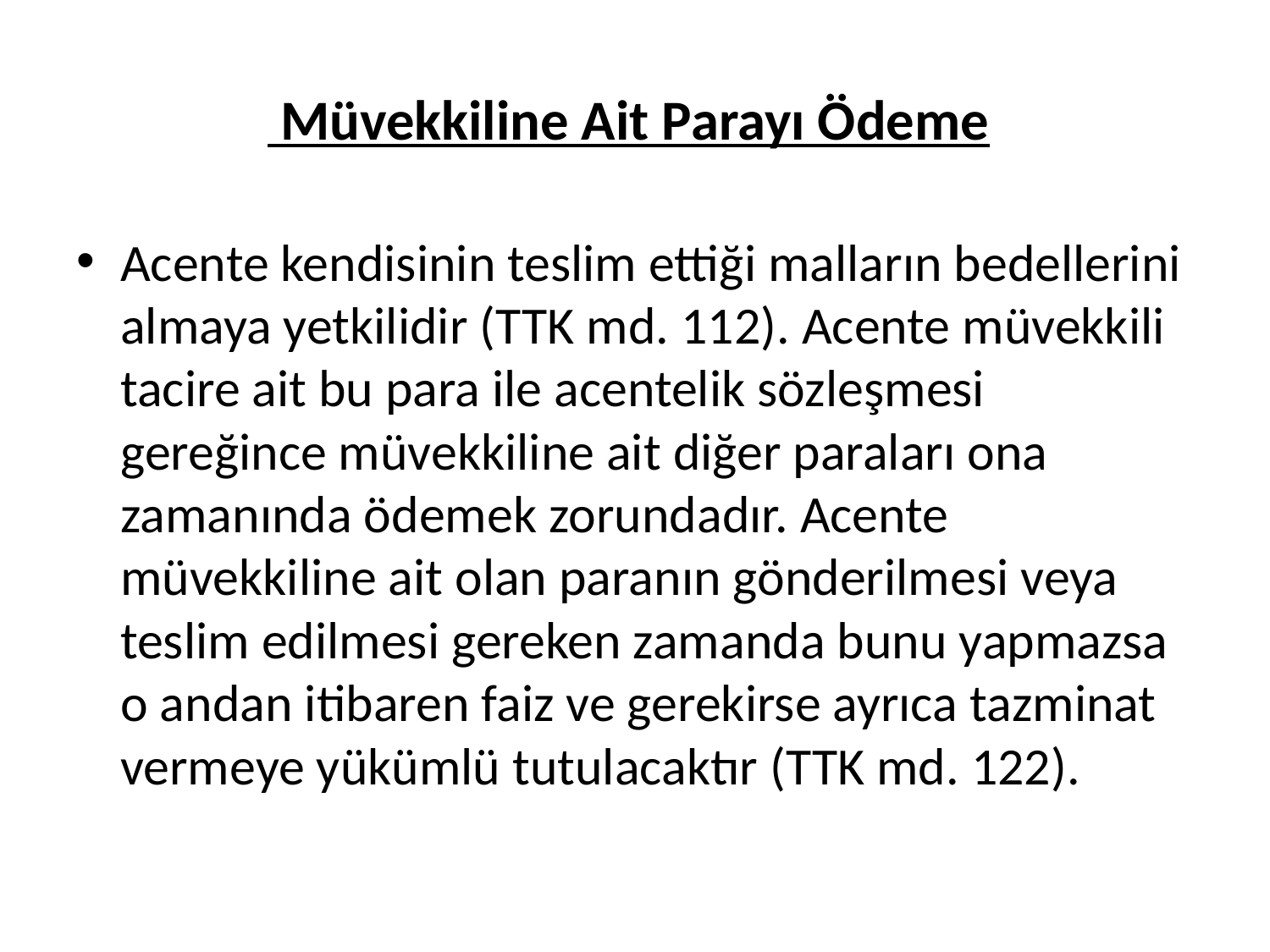

# Müvekkiline Ait Parayı Ödeme
Acente kendisinin teslim ettiği malların bedellerini almaya yetkilidir (TTK md. 112). Acente müvekkili tacire ait bu para ile acentelik sözleşmesi gereğince müvekkiline ait diğer paraları ona zamanında ödemek zorundadır. Acente müvekkiline ait olan paranın gönderilmesi veya teslim edilmesi gereken zamanda bunu yapmazsa o andan itibaren faiz ve gerekirse ayrıca tazminat vermeye yükümlü tutulacaktır (TTK md. 122).